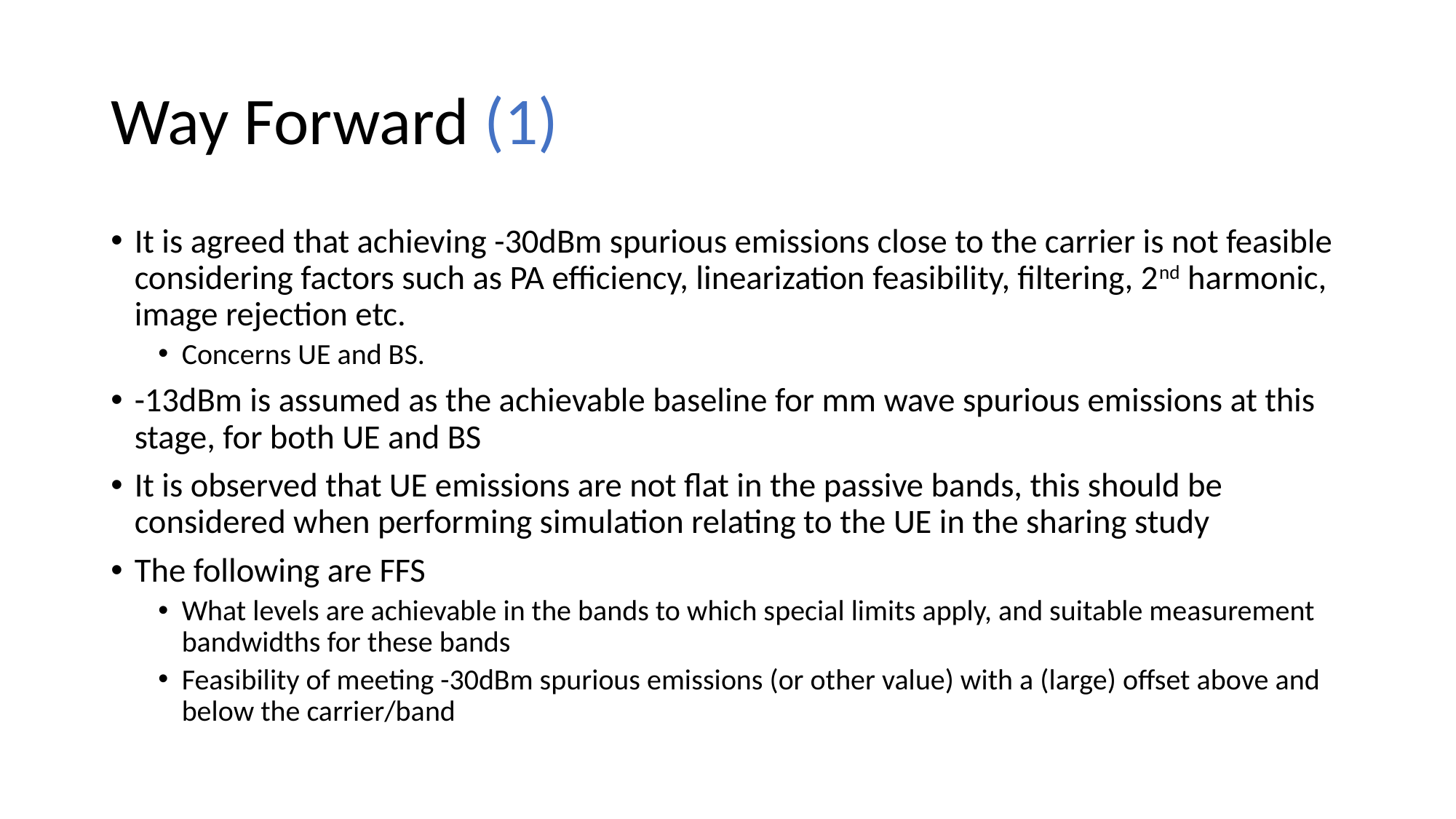

# Way Forward (1)
It is agreed that achieving -30dBm spurious emissions close to the carrier is not feasible considering factors such as PA efficiency, linearization feasibility, filtering, 2nd harmonic, image rejection etc.
Concerns UE and BS.
-13dBm is assumed as the achievable baseline for mm wave spurious emissions at this stage, for both UE and BS
It is observed that UE emissions are not flat in the passive bands, this should be considered when performing simulation relating to the UE in the sharing study
The following are FFS
What levels are achievable in the bands to which special limits apply, and suitable measurement bandwidths for these bands
Feasibility of meeting -30dBm spurious emissions (or other value) with a (large) offset above and below the carrier/band